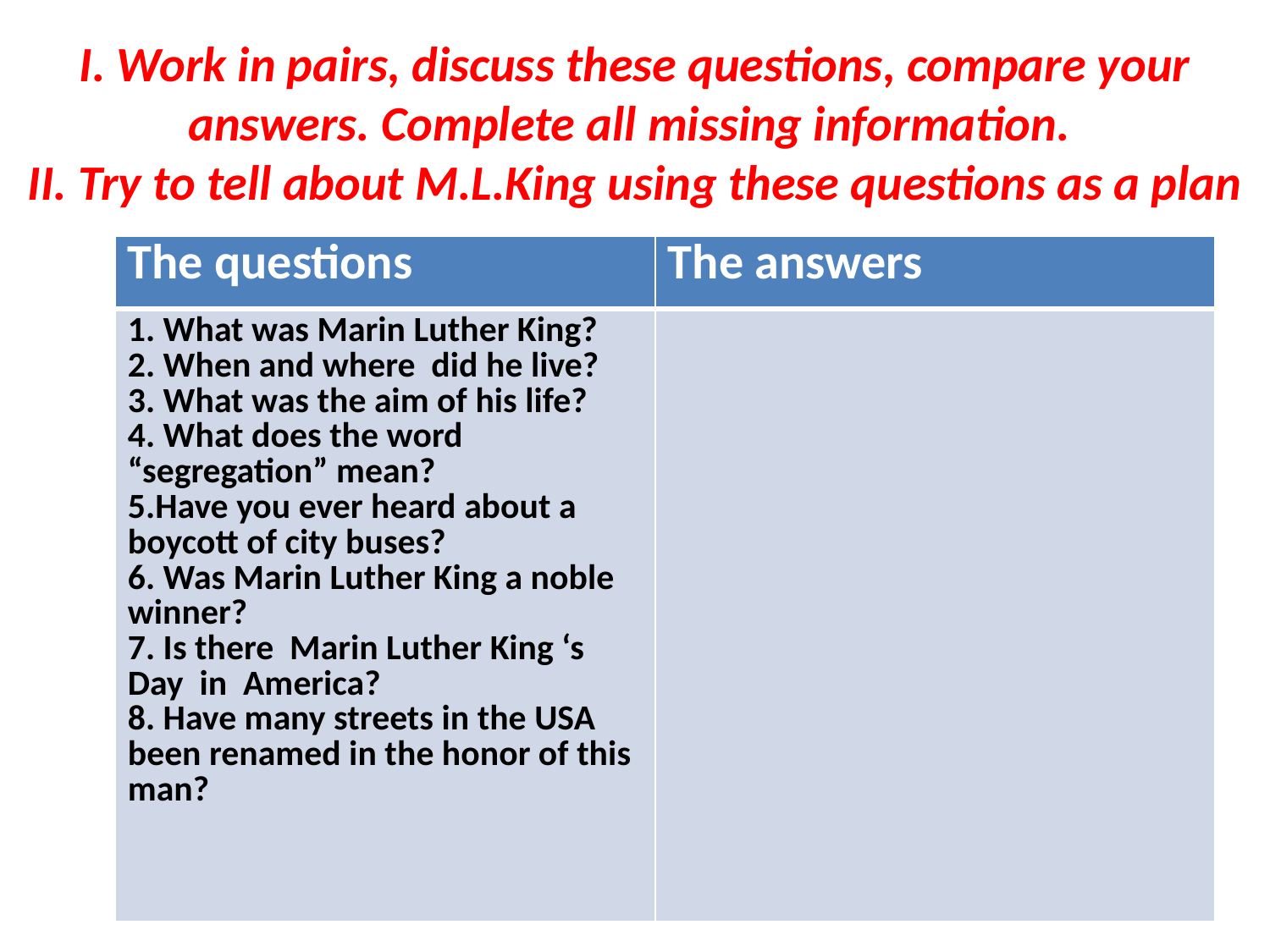

# I. Work in pairs, discuss these questions, compare your answers. Complete all missing information. II. Try to tell about M.L.King using these questions as a plan
| The questions | The answers |
| --- | --- |
| 1. What was Marin Luther King? 2. When and where did he live? 3. What was the aim of his life? 4. What does the word “segregation” mean? 5.Have you ever heard about a boycott of city buses? 6. Was Marin Luther King a noble winner? 7. Is there Marin Luther King ‘s Day in America? 8. Have many streets in the USA been renamed in the honor of this man? |  |